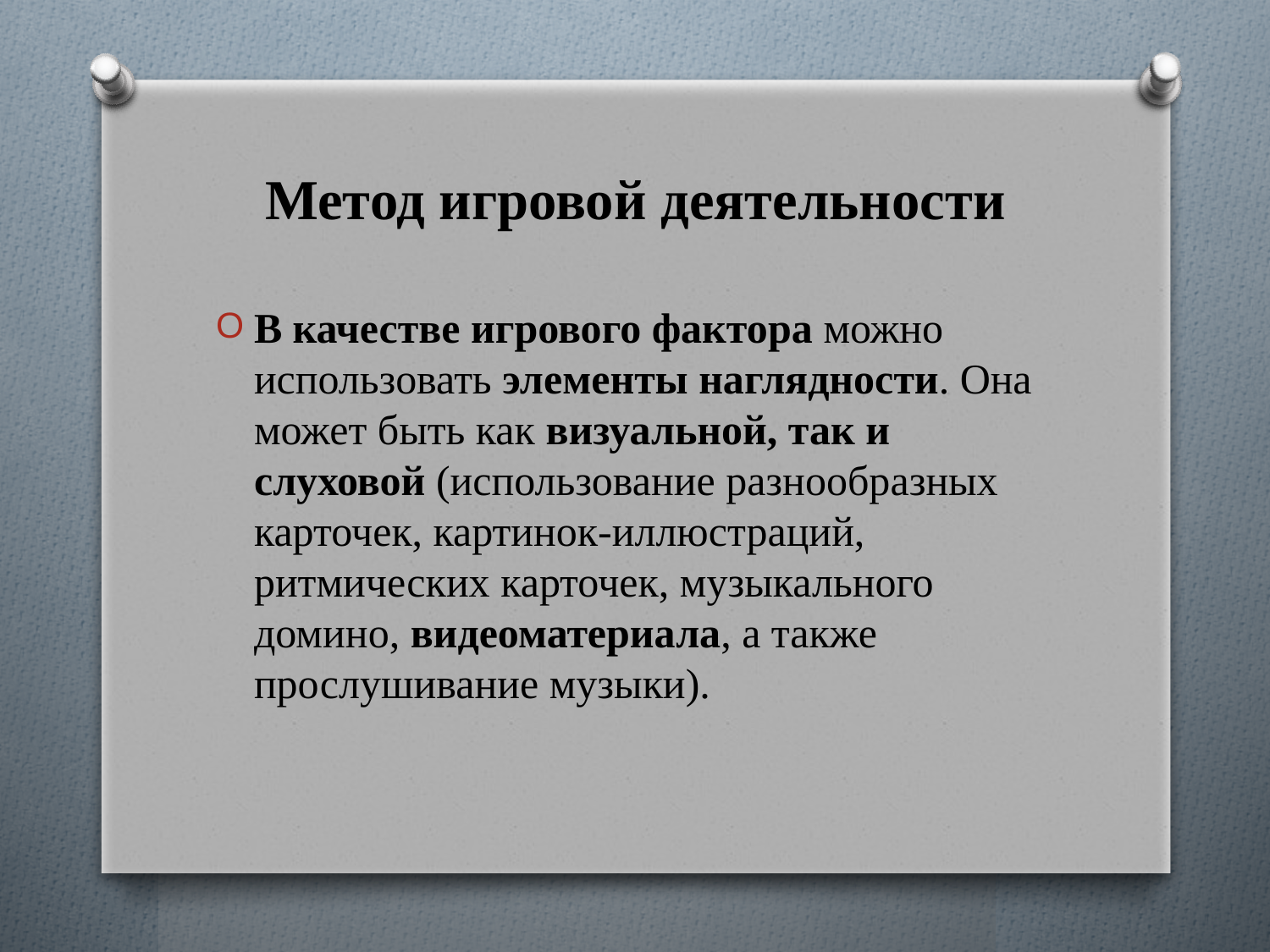

# Метод игровой деятельности
В качестве игрового фактора можно использовать элементы наглядности. Она может быть как визуальной, так и слуховой (использование разнообразных карточек, картинок-иллюстраций, ритмических карточек, музыкального домино, видеоматериала, а также прослушивание музыки).